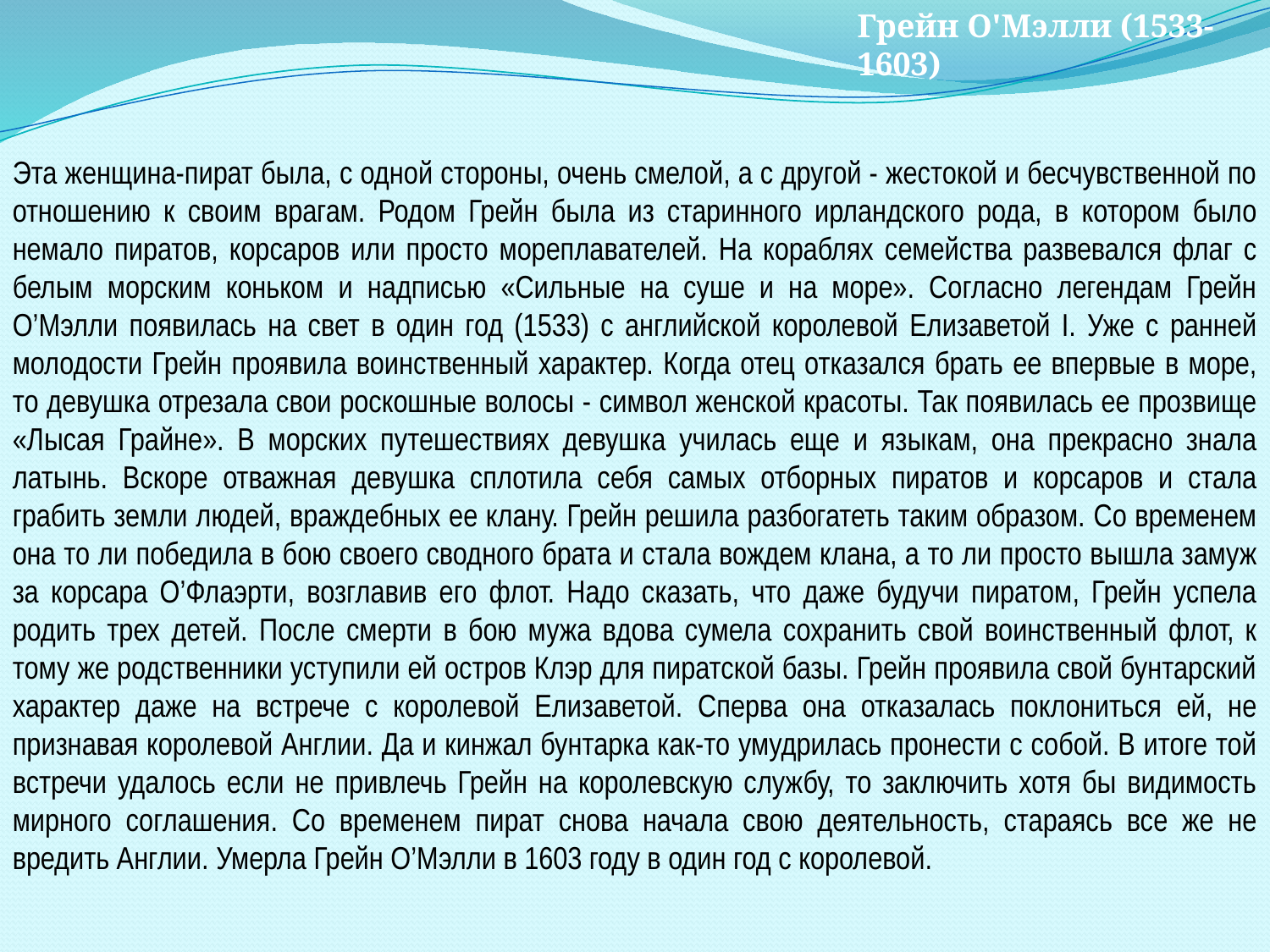

Грейн О'Мэлли (1533-1603)

Эта женщина-пират была, с одной стороны, очень смелой, а с другой - жестокой и бесчувственной по отношению к своим врагам. Родом Грейн была из старинного ирландского рода, в котором было немало пиратов, корсаров или просто мореплавателей. На кораблях семейства развевался флаг с белым морским коньком и надписью «Сильные на суше и на море». Согласно легендам Грейн О’Мэлли появилась на свет в один год (1533) с английской королевой Елизаветой I. Уже с ранней молодости Грейн проявила воинственный характер. Когда отец отказался брать ее впервые в море, то девушка отрезала свои роскошные волосы - символ женской красоты. Так появилась ее прозвище «Лысая Грайне». В морских путешествиях девушка училась еще и языкам, она прекрасно знала латынь. Вскоре отважная девушка сплотила себя самых отборных пиратов и корсаров и стала грабить земли людей, враждебных ее клану. Грейн решила разбогатеть таким образом. Со временем она то ли победила в бою своего сводного брата и стала вождем клана, а то ли просто вышла замуж за корсара О’Флаэрти, возглавив его флот. Надо сказать, что даже будучи пиратом, Грейн успела родить трех детей. После смерти в бою мужа вдова сумела сохранить свой воинственный флот, к тому же родственники уступили ей остров Клэр для пиратской базы. Грейн проявила свой бунтарский характер даже на встрече с королевой Елизаветой. Сперва она отказалась поклониться ей, не признавая королевой Англии. Да и кинжал бунтарка как-то умудрилась пронести с собой. В итоге той встречи удалось если не привлечь Грейн на королевскую службу, то заключить хотя бы видимость мирного соглашения. Со временем пират снова начала свою деятельность, стараясь все же не вредить Англии. Умерла Грейн О’Мэлли в 1603 году в один год с королевой.